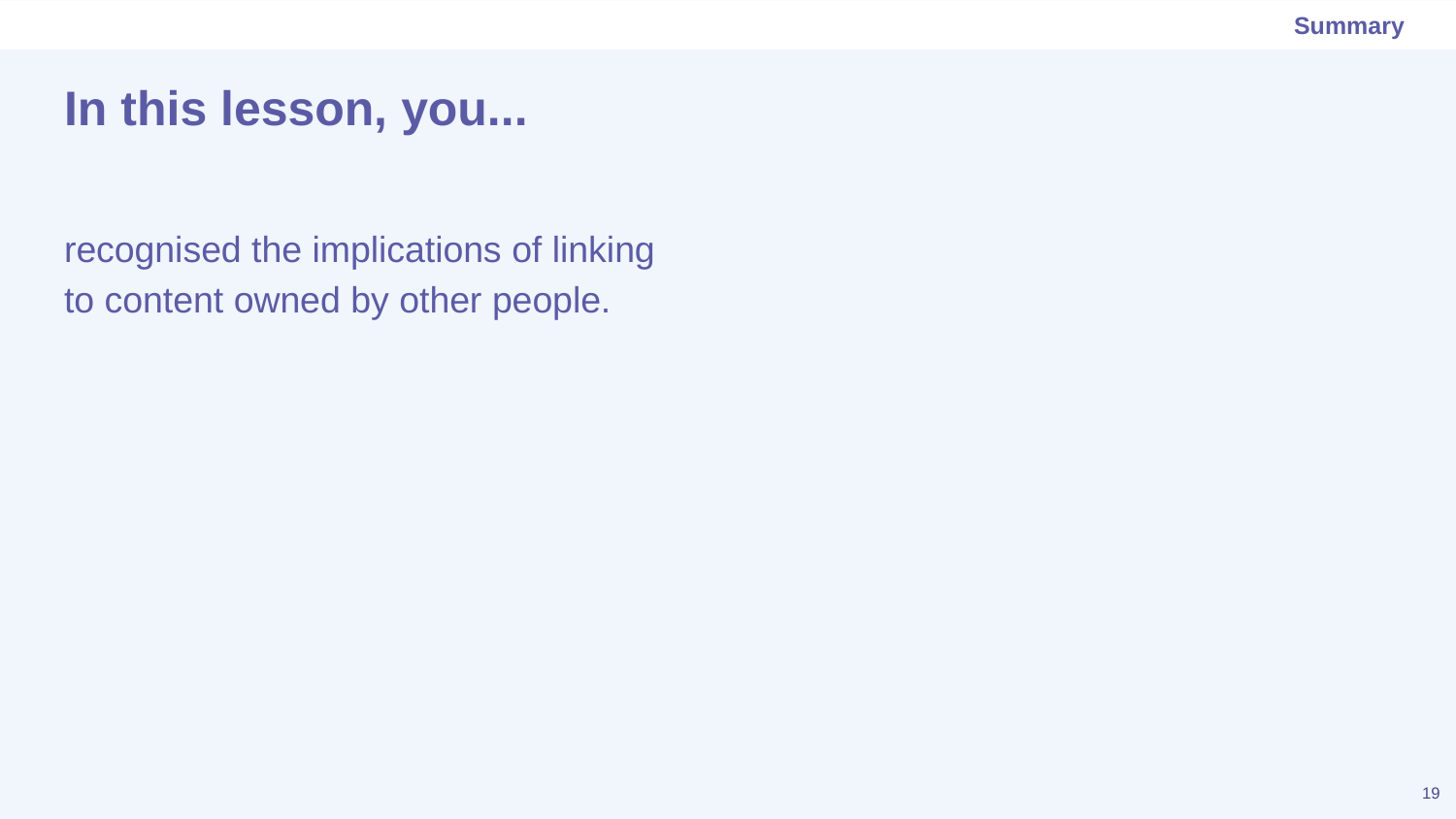

Summary
# In this lesson, you...
recognised the implications of linking to content owned by other people.

19